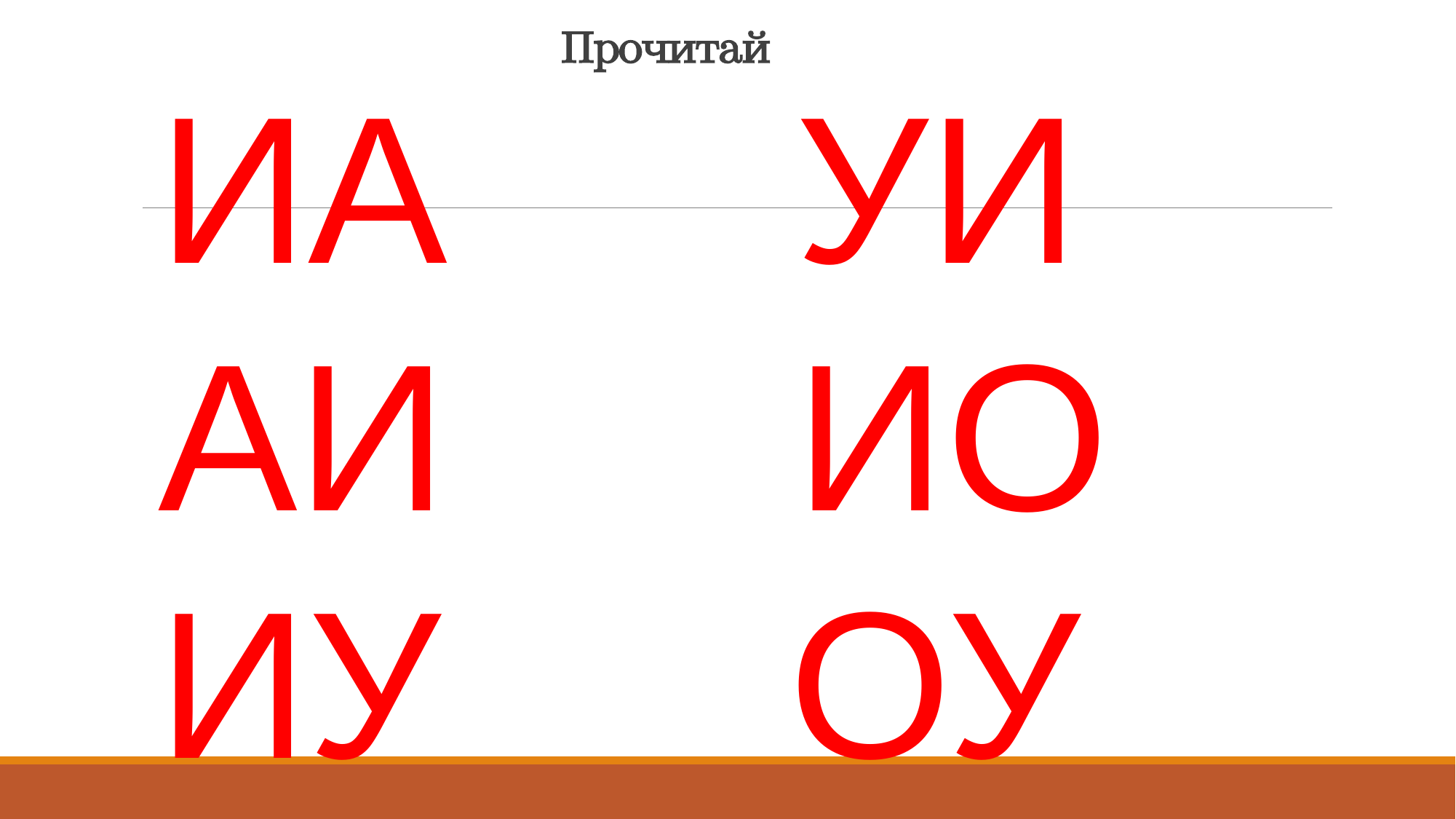

Прочитай
ИА     УИ
АИ     ИО
ИУ     ОУ